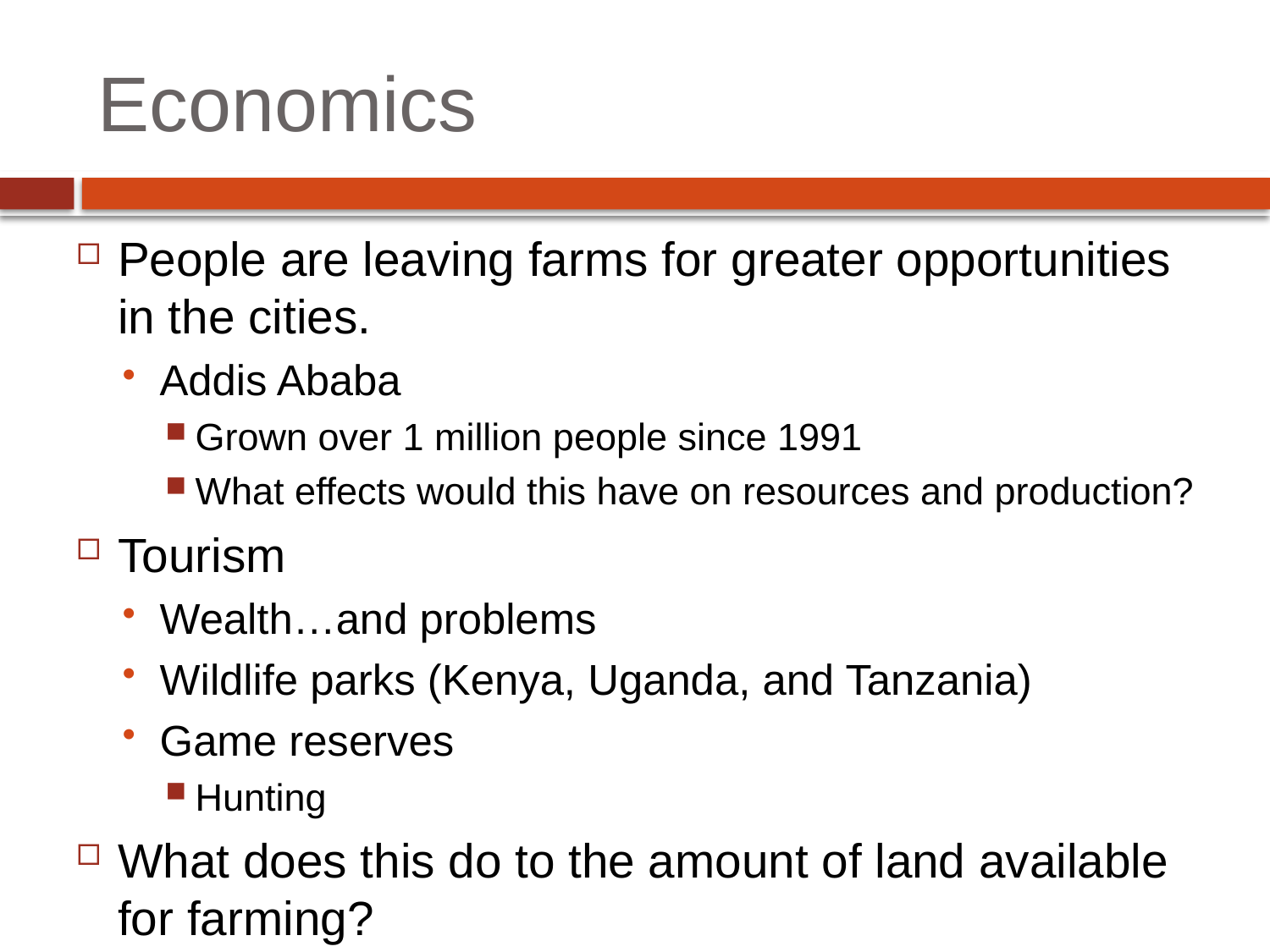

# Economics
People are leaving farms for greater opportunities in the cities.
Addis Ababa
Grown over 1 million people since 1991
What effects would this have on resources and production?
Tourism
Wealth…and problems
Wildlife parks (Kenya, Uganda, and Tanzania)
Game reserves
Hunting
What does this do to the amount of land available for farming?